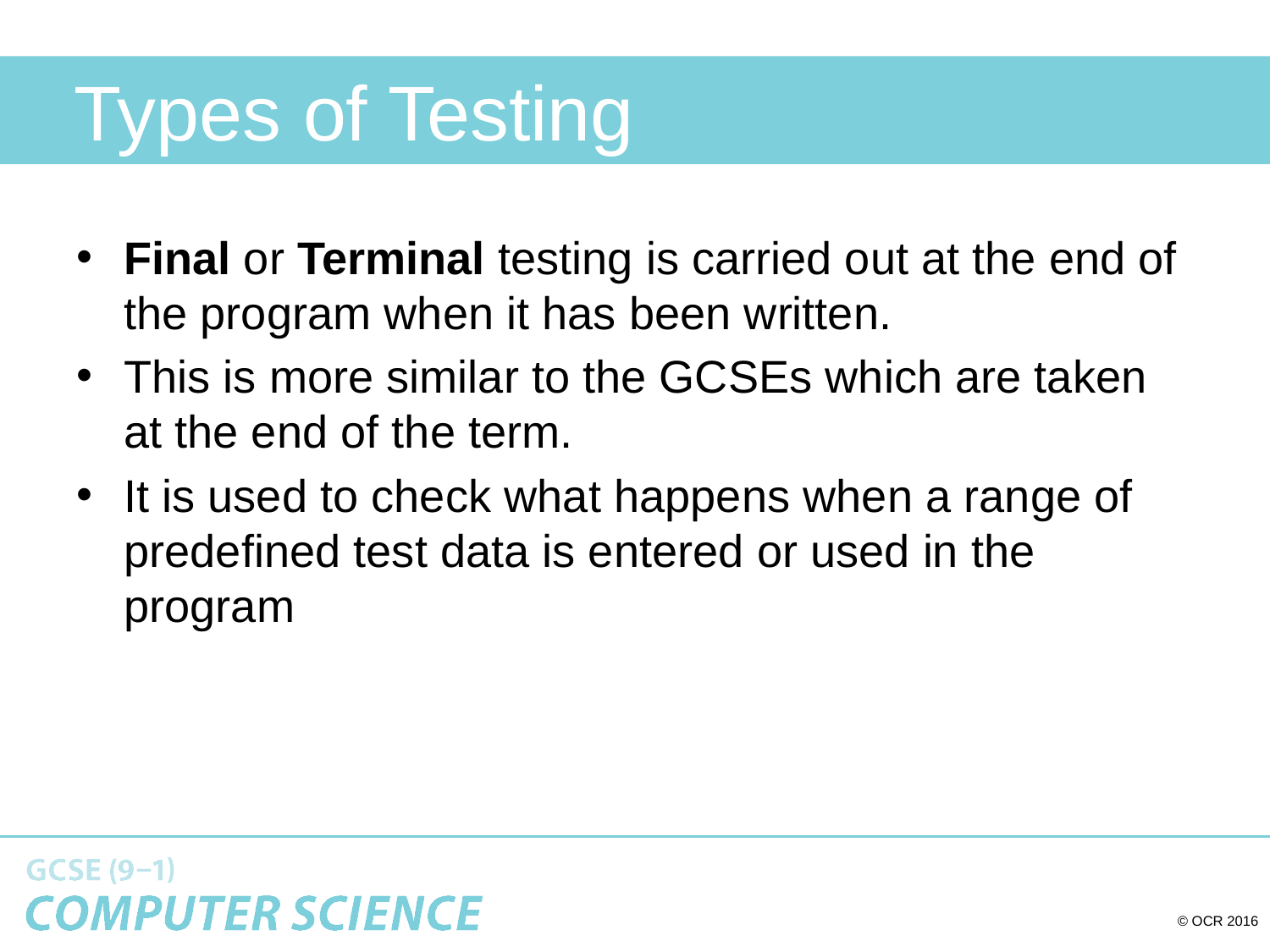

# Types of Testing
Final or Terminal testing is carried out at the end of the program when it has been written.
This is more similar to the GCSEs which are taken at the end of the term.
It is used to check what happens when a range of predefined test data is entered or used in the program